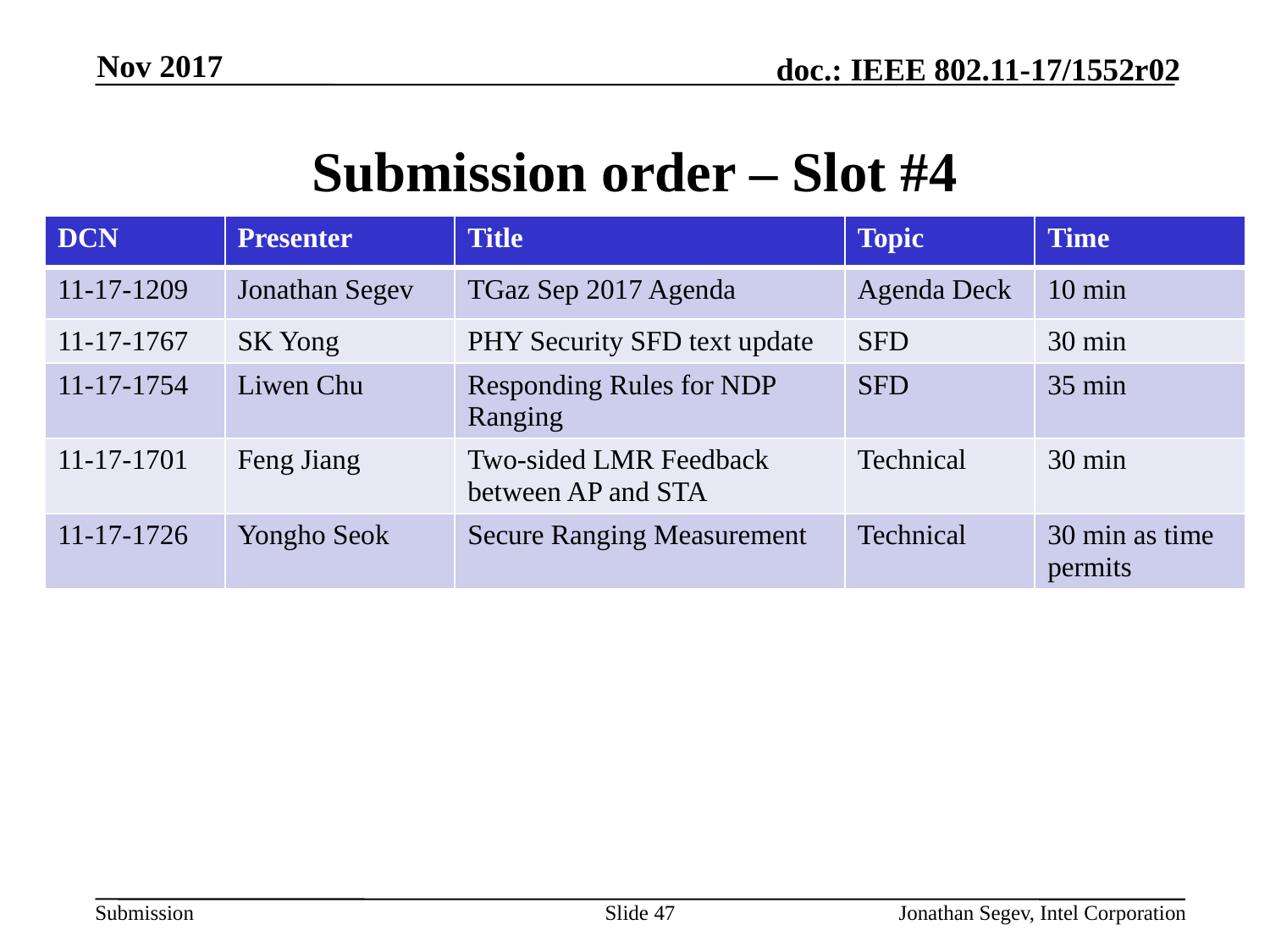

Nov 2017
# Submission order – Slot #4
| DCN | Presenter | Title | Topic | Time |
| --- | --- | --- | --- | --- |
| 11-17-1209 | Jonathan Segev | TGaz Sep 2017 Agenda | Agenda Deck | 10 min |
| 11-17-1767 | SK Yong | PHY Security SFD text update | SFD | 30 min |
| 11-17-1754 | Liwen Chu | Responding Rules for NDP Ranging | SFD | 35 min |
| 11-17-1701 | Feng Jiang | Two-sided LMR Feedback between AP and STA | Technical | 30 min |
| 11-17-1726 | Yongho Seok | Secure Ranging Measurement | Technical | 30 min as time permits |
Slide 47
Jonathan Segev, Intel Corporation